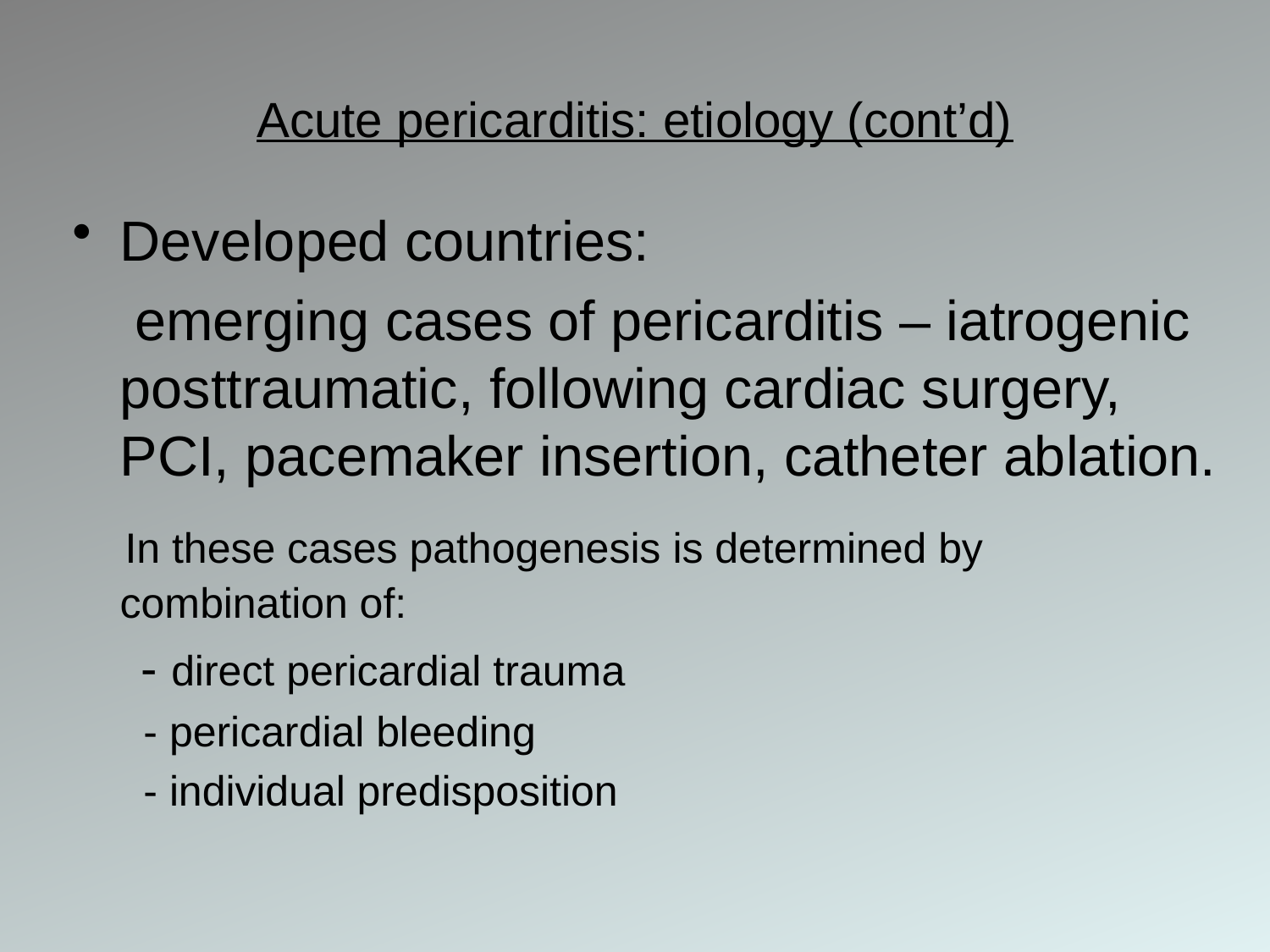

# Acute pericarditis: etiology (cont’d)
Developed countries:
    emerging cases of pericarditis – iatrogenic posttraumatic, following cardiac surgery, PCI, pacemaker insertion, catheter ablation.
   In these cases pathogenesis is determined by combination of:
     - direct pericardial trauma
      - pericardial bleeding
      - individual predisposition